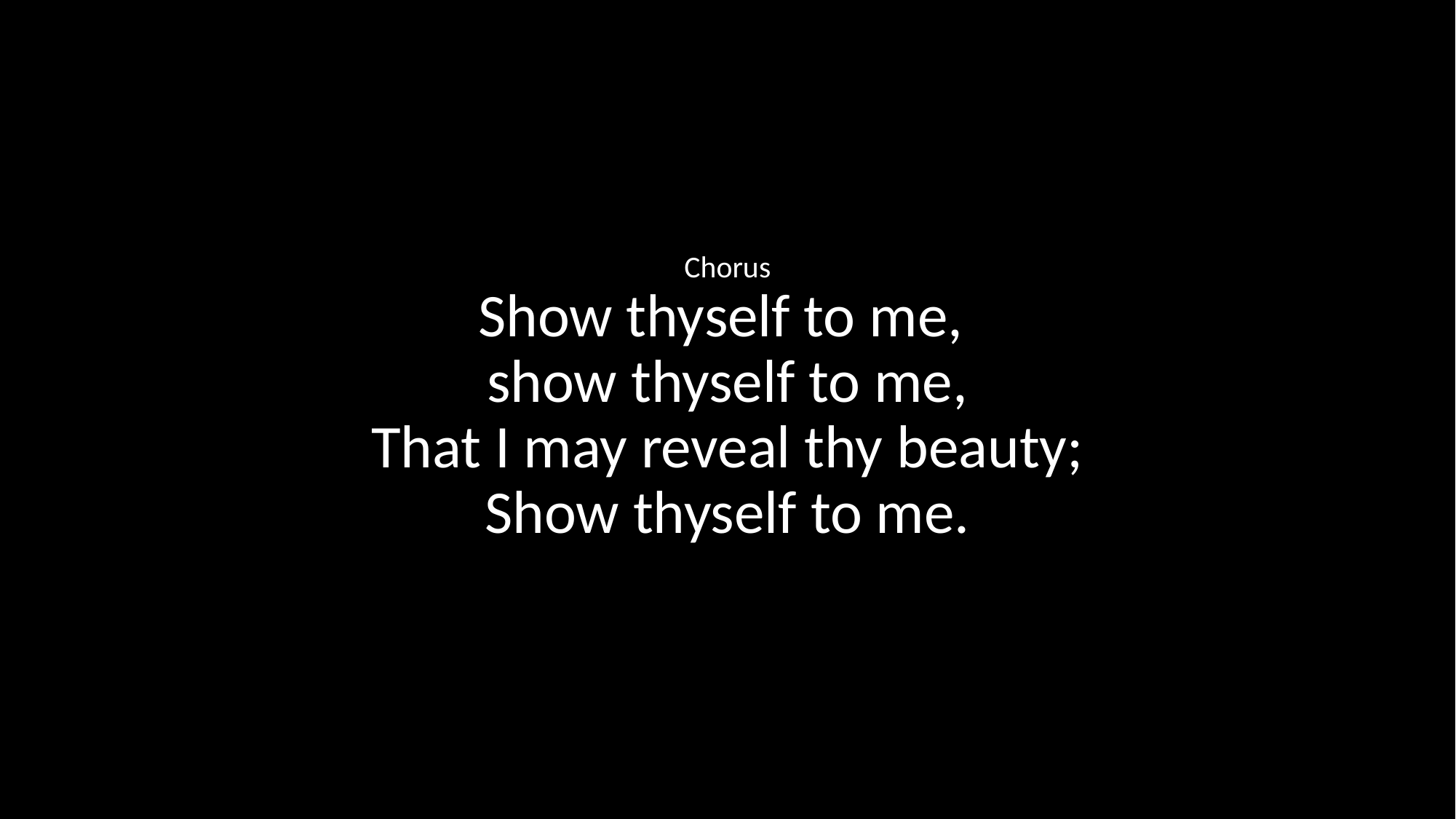

Chorus
Show thyself to me,
show thyself to me,
That I may reveal thy beauty;
Show thyself to me.